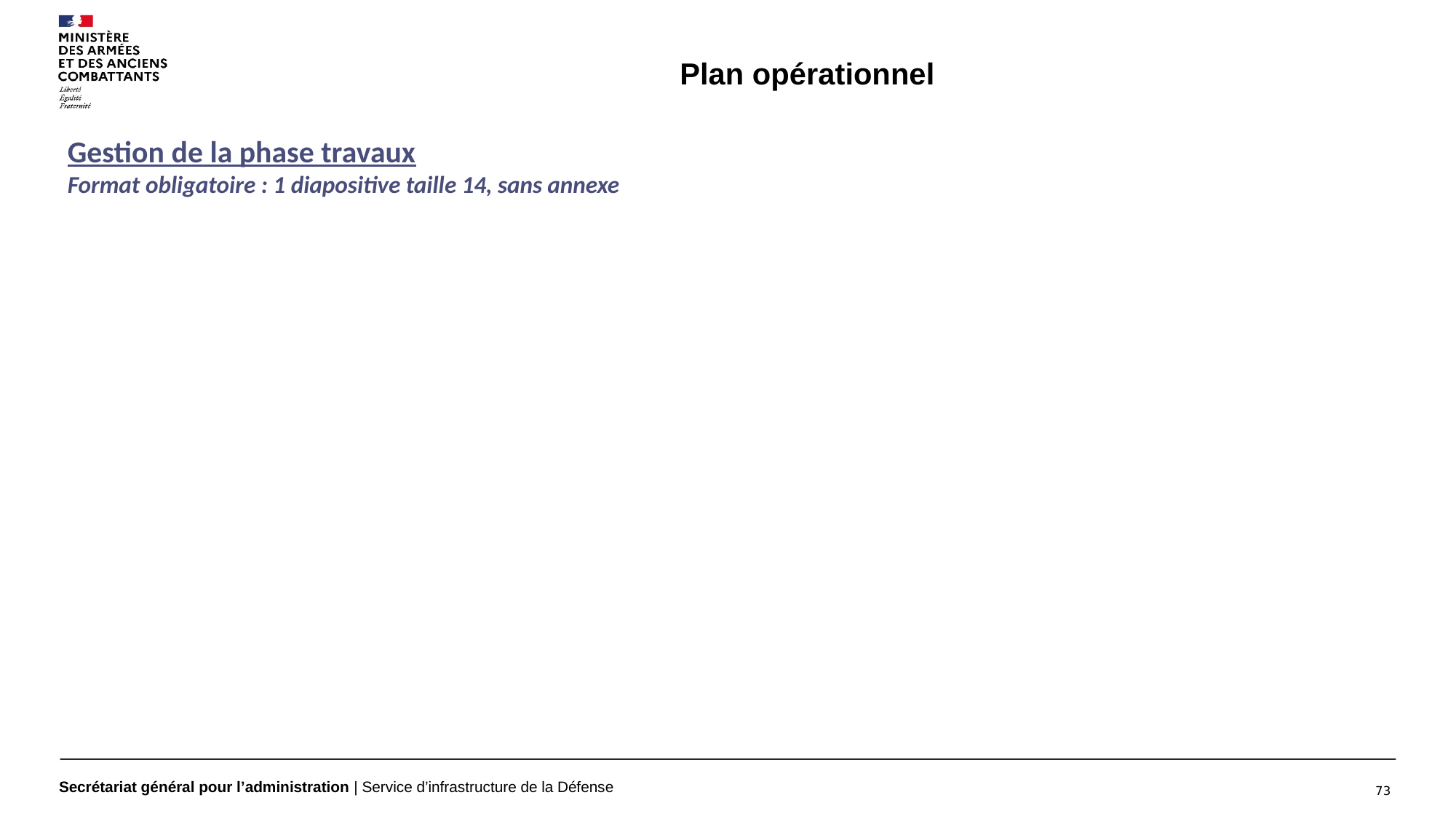

# Plan opérationnel
Gestion de la phase travaux
Format obligatoire : 1 diapositive taille 14, sans annexe

73